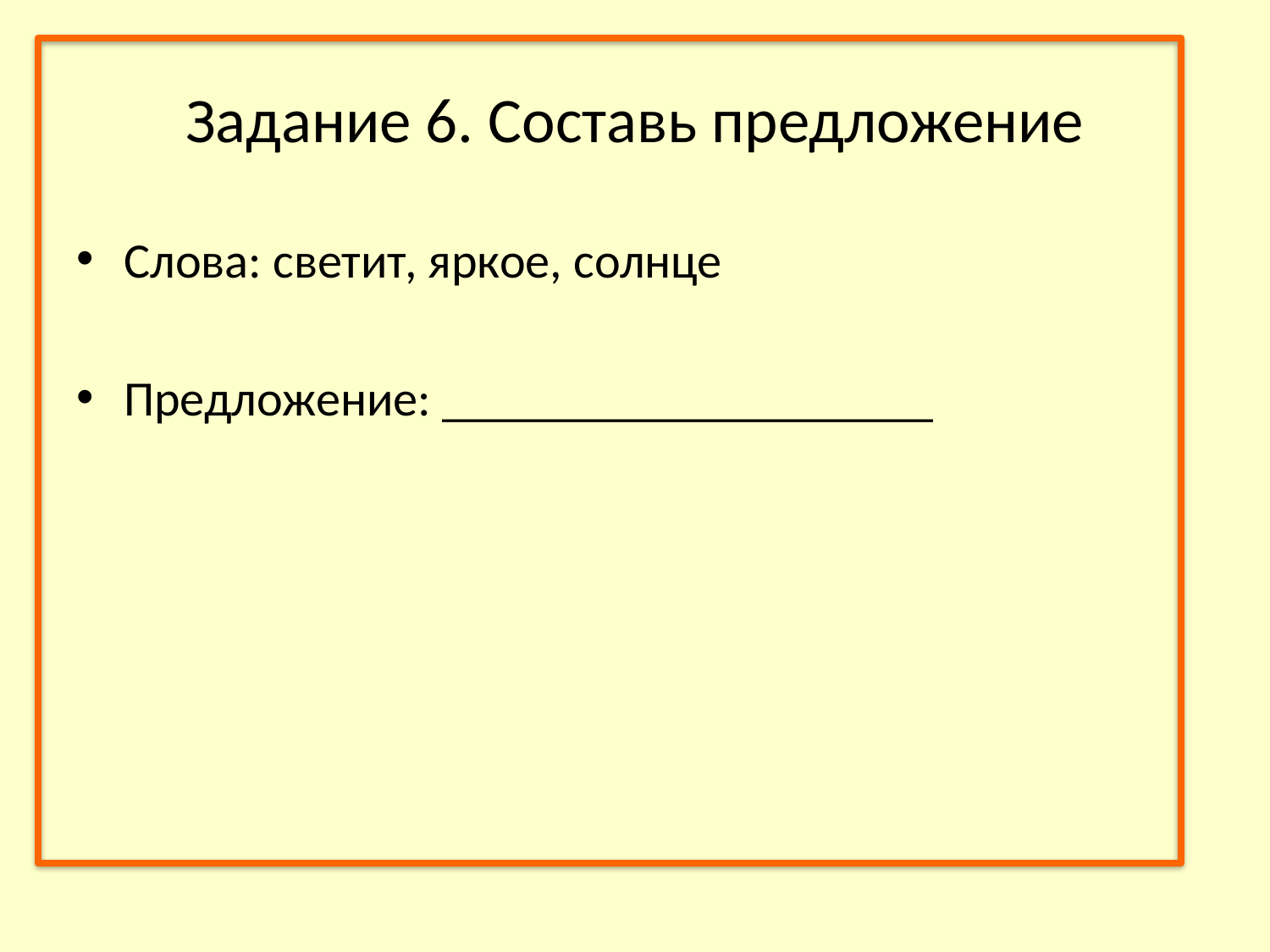

# Задание 6. Составь предложение
Слова: светит, яркое, солнце

Предложение: ____________________